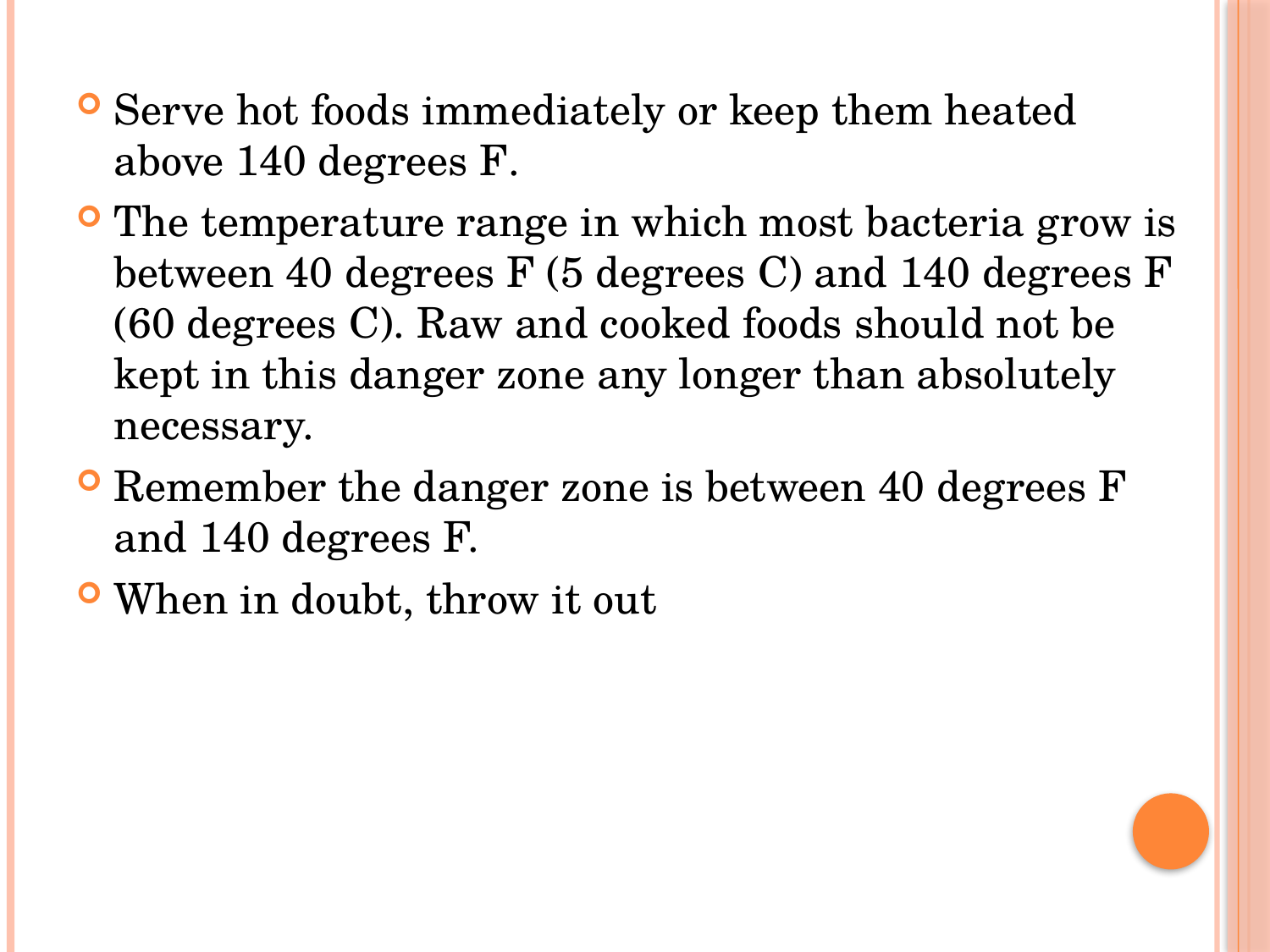

Serve hot foods immediately or keep them heated above 140 degrees F.
The temperature range in which most bacteria grow is between 40 degrees F (5 degrees C) and 140 degrees F (60 degrees C). Raw and cooked foods should not be kept in this danger zone any longer than absolutely necessary.
Remember the danger zone is between 40 degrees F and 140 degrees F.
When in doubt, throw it out